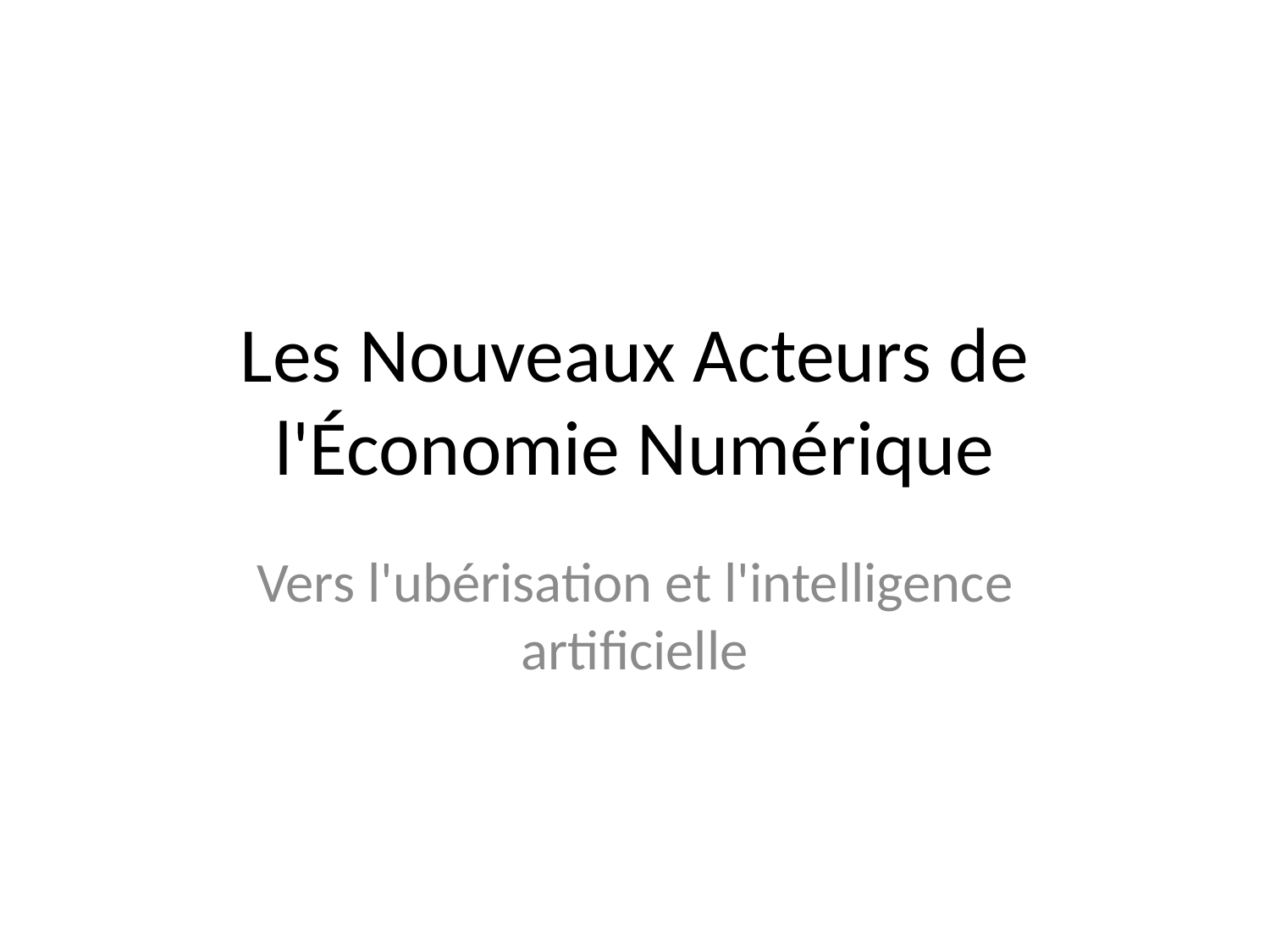

# Les Nouveaux Acteurs de l'Économie Numérique
Vers l'ubérisation et l'intelligence artificielle